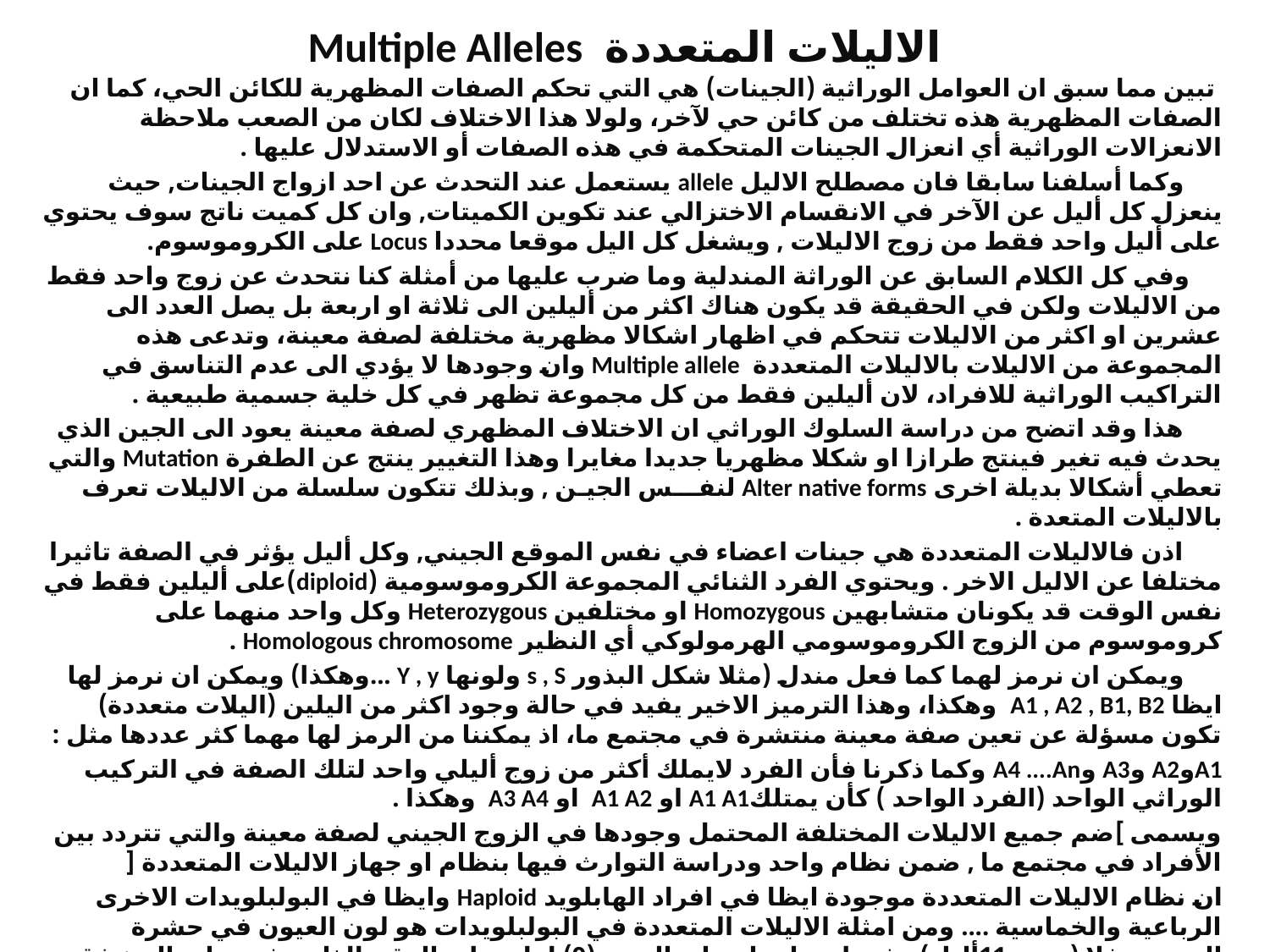

# الاليلات المتعددة  Multiple Alleles
 تبين مما سبق ان العوامل الوراثية (الجينات) هي التي تحكم الصفات المظهرية للكائن الحي، كما ان الصفات المظهرية هذه تختلف من كائن حي لآخر، ولولا هذا الاختلاف لكان من الصعب ملاحظة الانعزالات الوراثية أي انعزال الجينات المتحكمة في هذه الصفات أو الاستدلال عليها .
      وكما أسلفنا سابقا فان مصطلح الاليل allele يستعمل عند التحدث عن احد ازواج الجينات, حيث ينعزل كل أليل عن الآخر في الانقسام الاختزالي عند تكوين الكميتات, وان كل كميت ناتج سوف يحتوي على أليل واحد فقط من زوج الاليلات , ويشغل كل اليل موقعا محددا Locus على الكروموسوم.
     وفي كل الكلام السابق عن الوراثة المندلية وما ضرب عليها من أمثلة كنا نتحدث عن زوج واحد فقط من الاليلات ولكن في الحقيقة قد يكون هناك اكثر من أليلين الى ثلاثة او اربعة بل يصل العدد الى عشرين او اكثر من الاليلات تتحكم في اظهار اشكالا مظهرية مختلفة لصفة معينة، وتدعى هذه المجموعة من الاليلات بالاليلات المتعددة  Multiple allele وان وجودها لا يؤدي الى عدم التناسق في التراكيب الوراثية للافراد، لان أليلين فقط من كل مجموعة تظهر في كل خلية جسمية طبيعية .
      هذا وقد اتضح من دراسة السلوك الوراثي ان الاختلاف المظهري لصفة معينة يعود الى الجين الذي يحدث فيه تغير فينتج طرازا او شكلا مظهريا جديدا مغايرا وهذا التغيير ينتج عن الطفرة Mutation والتي تعطي أشكالا بديلة اخرى Alter native forms لنفـــس الجيـن , وبذلك تتكون سلسلة من الاليلات تعرف بالاليلات المتعدة .
      اذن فالاليلات المتعددة هي جينات اعضاء في نفس الموقع الجيني, وكل أليل يؤثر في الصفة تاثيرا مختلفا عن الاليل الاخر . ويحتوي الفرد الثنائي المجموعة الكروموسومية (diploid)على أليلين فقط في نفس الوقت قد يكونان متشابهين Homozygous او مختلفين Heterozygous وكل واحد منهما على كروموسوم من الزوج الكروموسومي الهرمولوكي أي النظير Homologous chromosome .
      ويمكن ان نرمز لهما كما فعل مندل (مثلا شكل البذور s , S ولونها Y , y ...وهكذا) ويمكن ان نرمز لها ايظا A1 , A2 , B1, B2  وهكذا، وهذا الترميز الاخير يفيد في حالة وجود اكثر من اليلين (اليلات متعددة) تكون مسؤلة عن تعين صفة معينة منتشرة في مجتمع ما، اذ يمكننا من الرمز لها مهما كثر عددها مثل :
A1وA2 وA3 وA4 ....An وكما ذكرنا فأن الفرد لايملك أكثر من زوج أليلي واحد لتلك الصفة في التركيب الوراثي الواحد (الفرد الواحد ) كأن يمتلكA1 A1 او A1 A2  او A3 A4  وهكذا .
ويسمى ]ضم جميع الاليلات المختلفة المحتمل وجودها في الزوج الجيني لصفة معينة والتي تتردد بين الأفراد في مجتمع ما , ضمن نظام واحد ودراسة التوارث فيها بنظام او جهاز الاليلات المتعددة [
ان نظام الاليلات المتعددة موجودة ايظا في افراد الهابلويد Haploid وايظا في البولبلويدات الاخرى الرباعية والخماسية .... ومن امثلة الاليلات المتعددة في البولبلويدات هو لون العيون في حشرة الدروسوفلا (يوجد 11أليل) وفي لون ازهار حلق السبع (9) اما جينات العقم الذاتي في نبات التبغ فقد اكتشف العالم East 1952 ان حبة القاح وهي (هابلويد) والتي تمتلك أليل عقم ذاتي Self – sterility هو (S1) لا تنمو جيدا في قلم المدقة وهي (دبلويد) للنبات الذي يحمل هذا الجين (S1S1)  او(S1S2)او (S1S3) الخ... لكنه ينمو جيدا في قلم  زهرة النبات من نوع (S2S3)او(S2S2)او(S2S4)... العائد لنفس النوع النباتي .وهذا النظام الاليلي يجبر النبات على التلقيح الخلطي الـ Cross pollination  مما يقدم نفعا لانتشار الاليلات المتعددة النادرة وضررا للاليلات الشائعة, لقد وجد اكثر من (15) اليل من اليلات العقم الذاتي هذه في التبغ, اما في نبات البرسيم فتبلغ اكثر من (200) اليل .